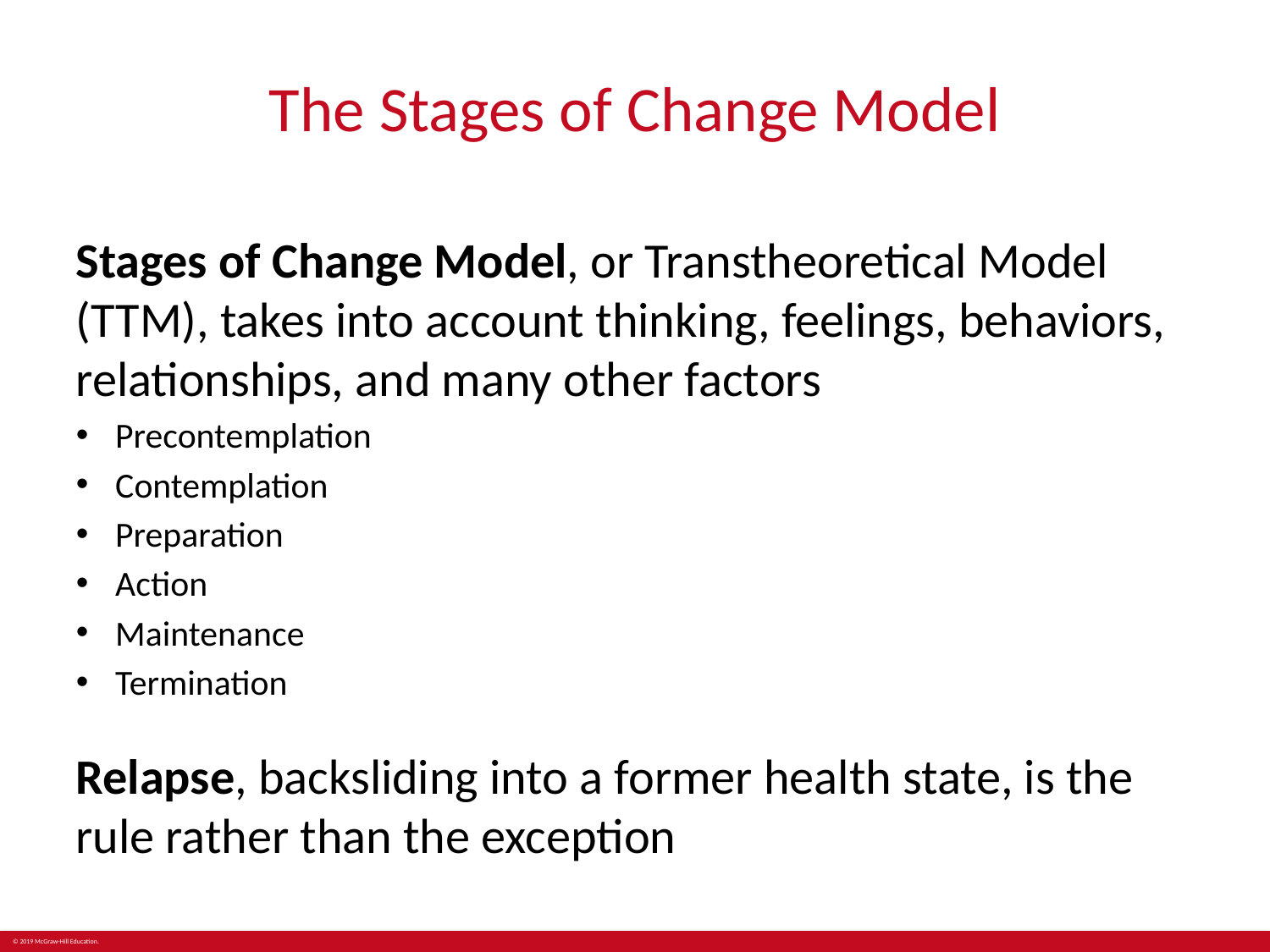

# The Stages of Change Model
Stages of Change Model, or Transtheoretical Model (TTM), takes into account thinking, feelings, behaviors, relationships, and many other factors
Precontemplation
Contemplation
Preparation
Action
Maintenance
Termination
Relapse, backsliding into a former health state, is the rule rather than the exception